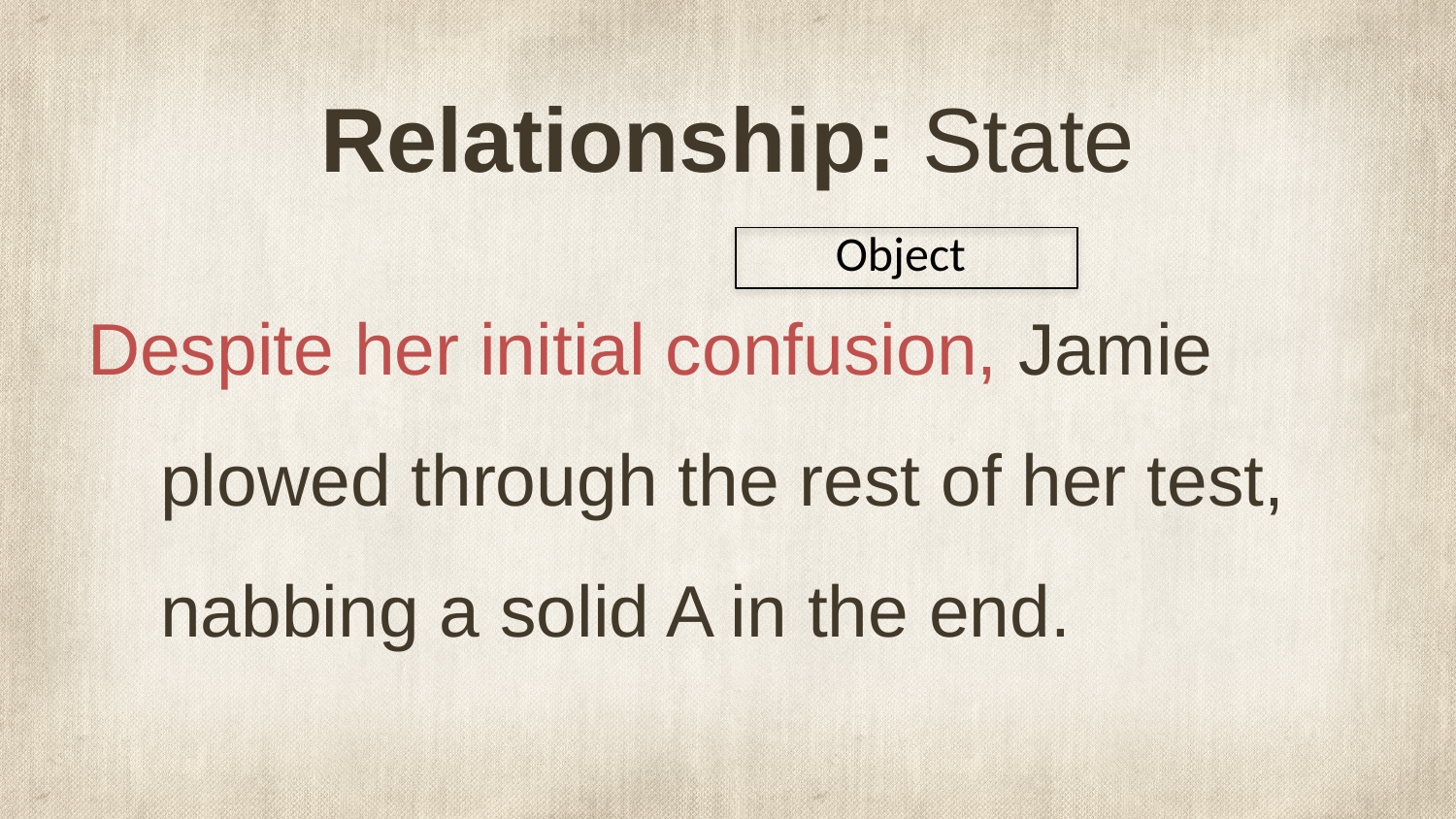

# Relationship: State
Object

Despite her initial confusion, Jamie plowed through the rest of her test, nabbing a solid A in the end.